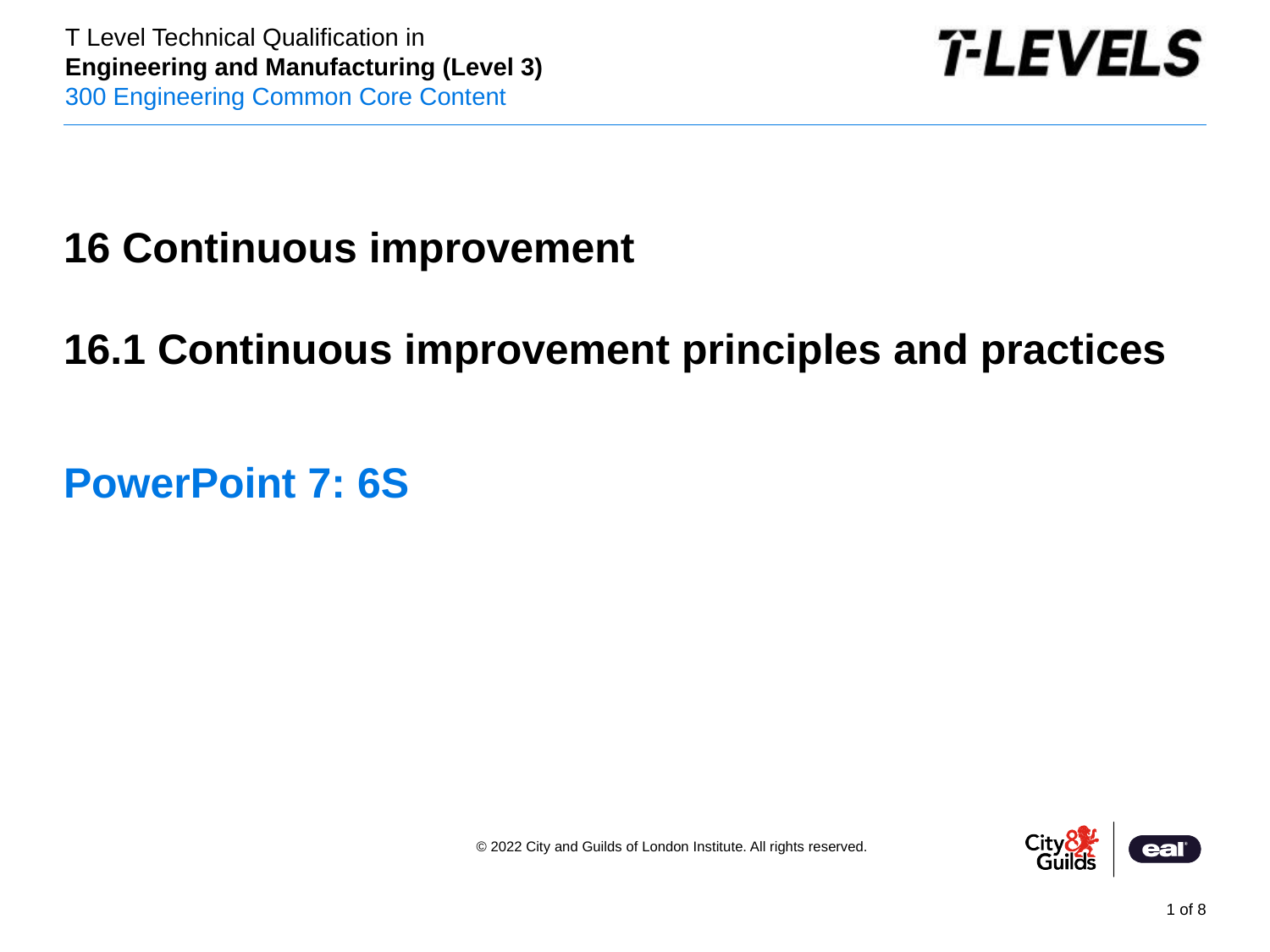

PowerPoint presentation
16 Continuous improvement

16.1 Continuous improvement principles and practices
# PowerPoint 7: 6S